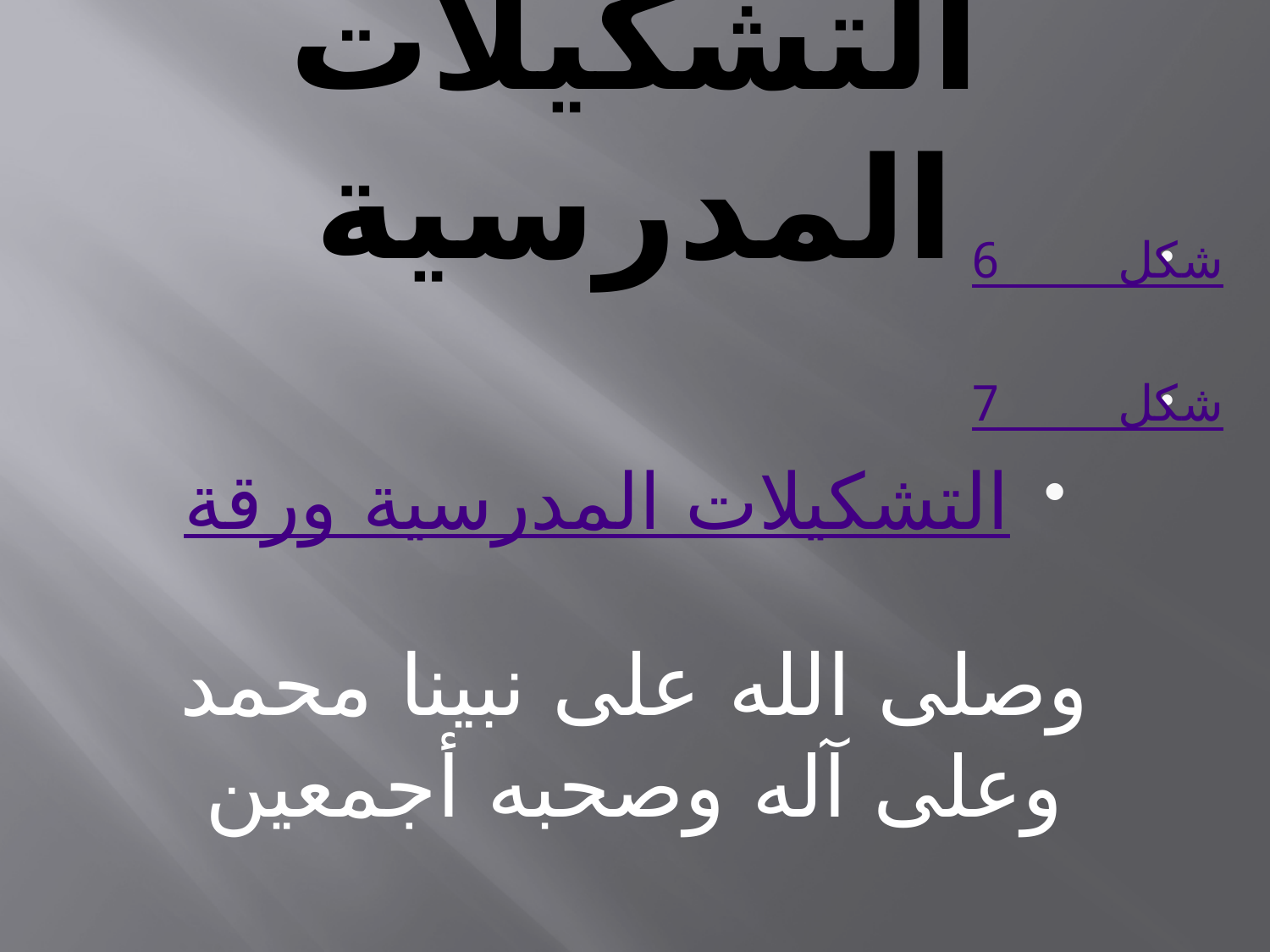

# التشكيلات المدرسية
شكل 6

شكل 7
ورقة التشكيلات المدرسية

وصلى الله على نبينا محمد وعلى آله وصحبه أجمعين